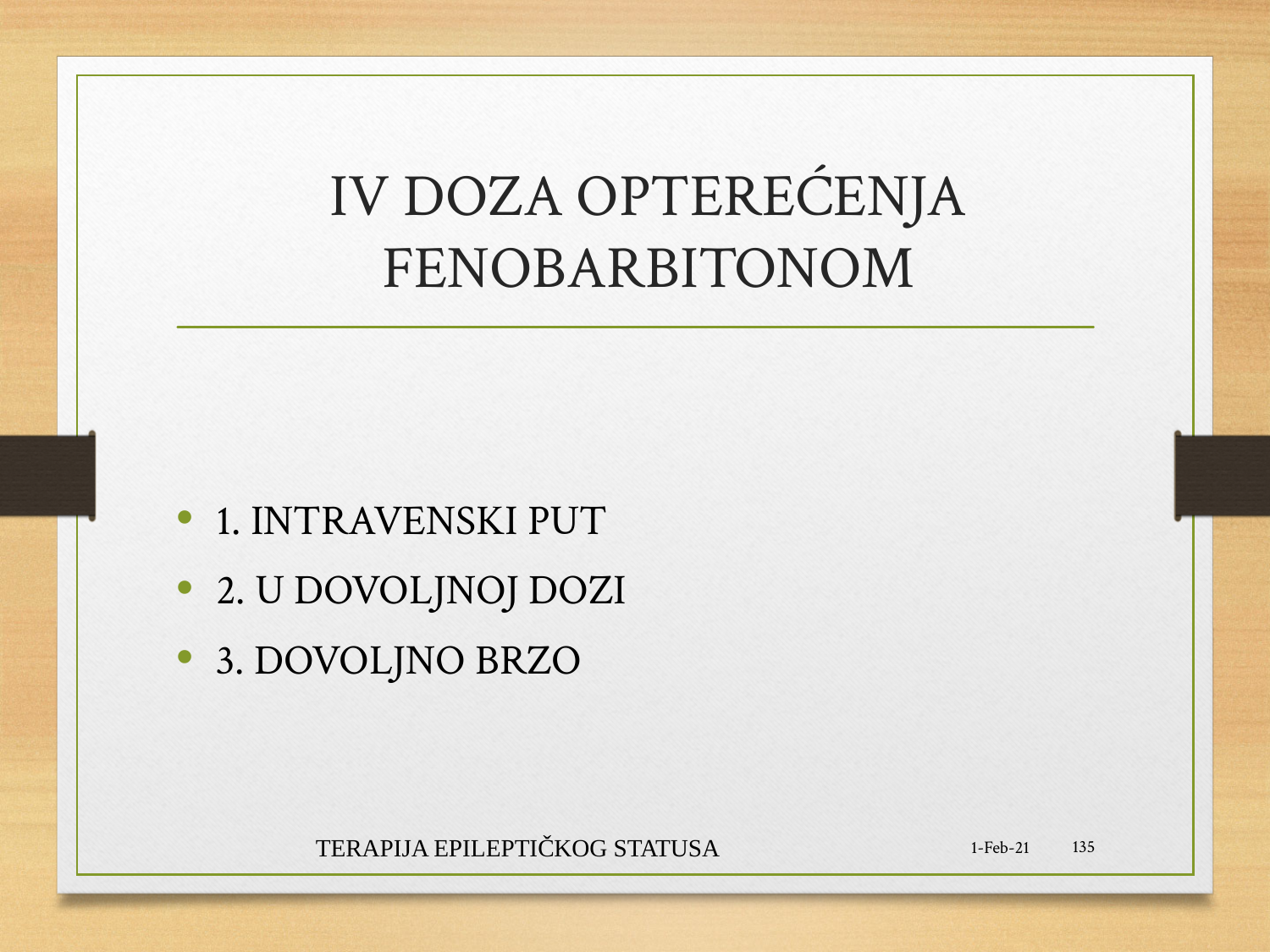

# IV DOZA OPTEREĆENJA FENOBARBITONOM

1. INTRAVENSKI PUT
2. U DOVOLJNOJ DOZI
3. DOVOLJNO BRZO

TERAPIJA EPILEPTIČKOG STATUSA
1-Feb-21
135